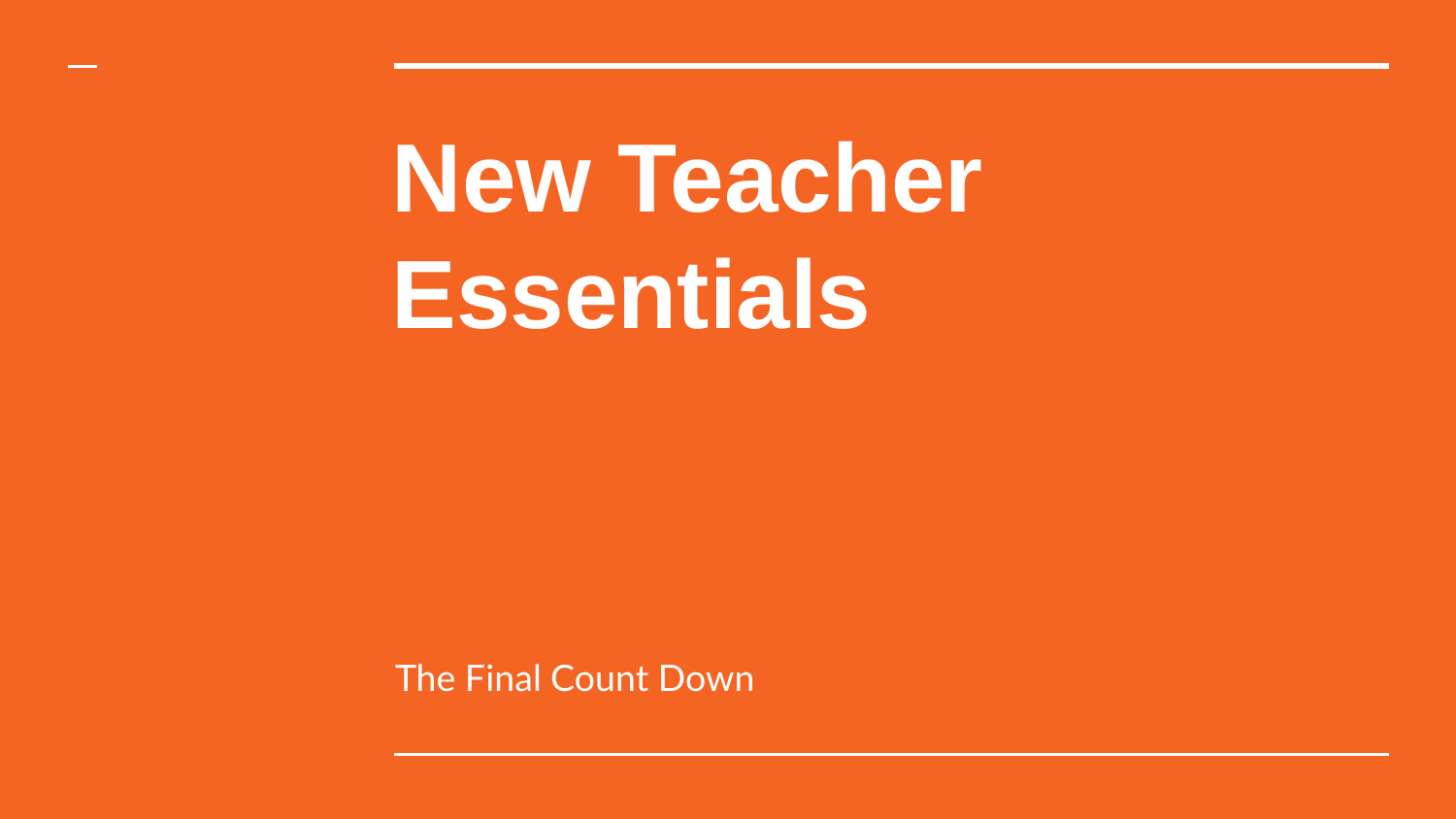

# New Teacher Essentials
The Final Count Down